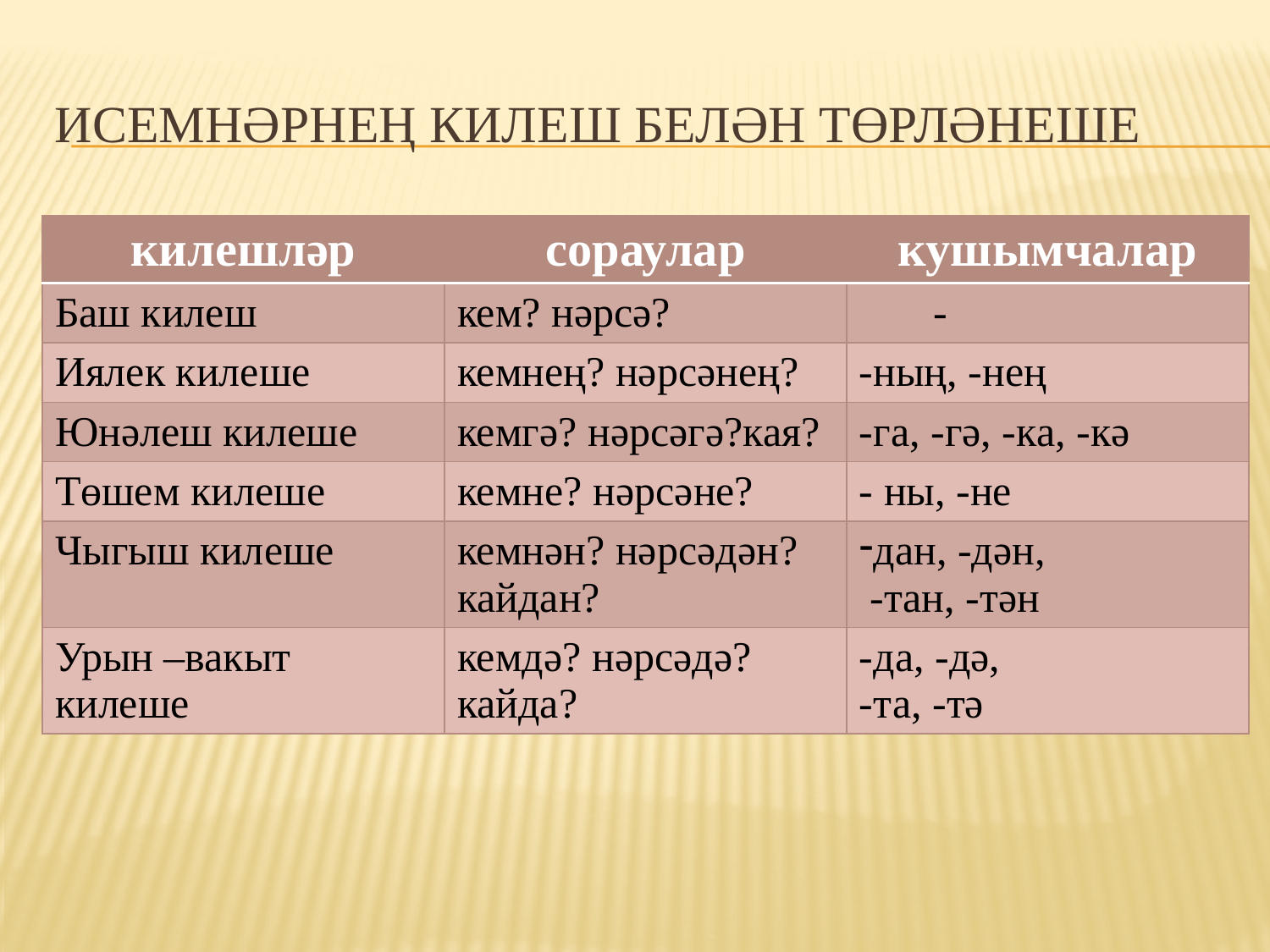

# Исемнәрнең килеш белән төрләнеше
| килешләр | сораулар | кушымчалар |
| --- | --- | --- |
| Баш килеш | кем? нәрсә? | - |
| Иялек килеше | кемнең? нәрсәнең? | -ның, -нең |
| Юнәлеш килеше | кемгә? нәрсәгә?кая? | -га, -гә, -ка, -кә |
| Төшем килеше | кемне? нәрсәне? | - ны, -не |
| Чыгыш килеше | кемнән? нәрсәдән? кайдан? | дан, -дән, -тан, -тән |
| Урын –вакыт килеше | кемдә? нәрсәдә? кайда? | -да, -дә, -та, -тә |